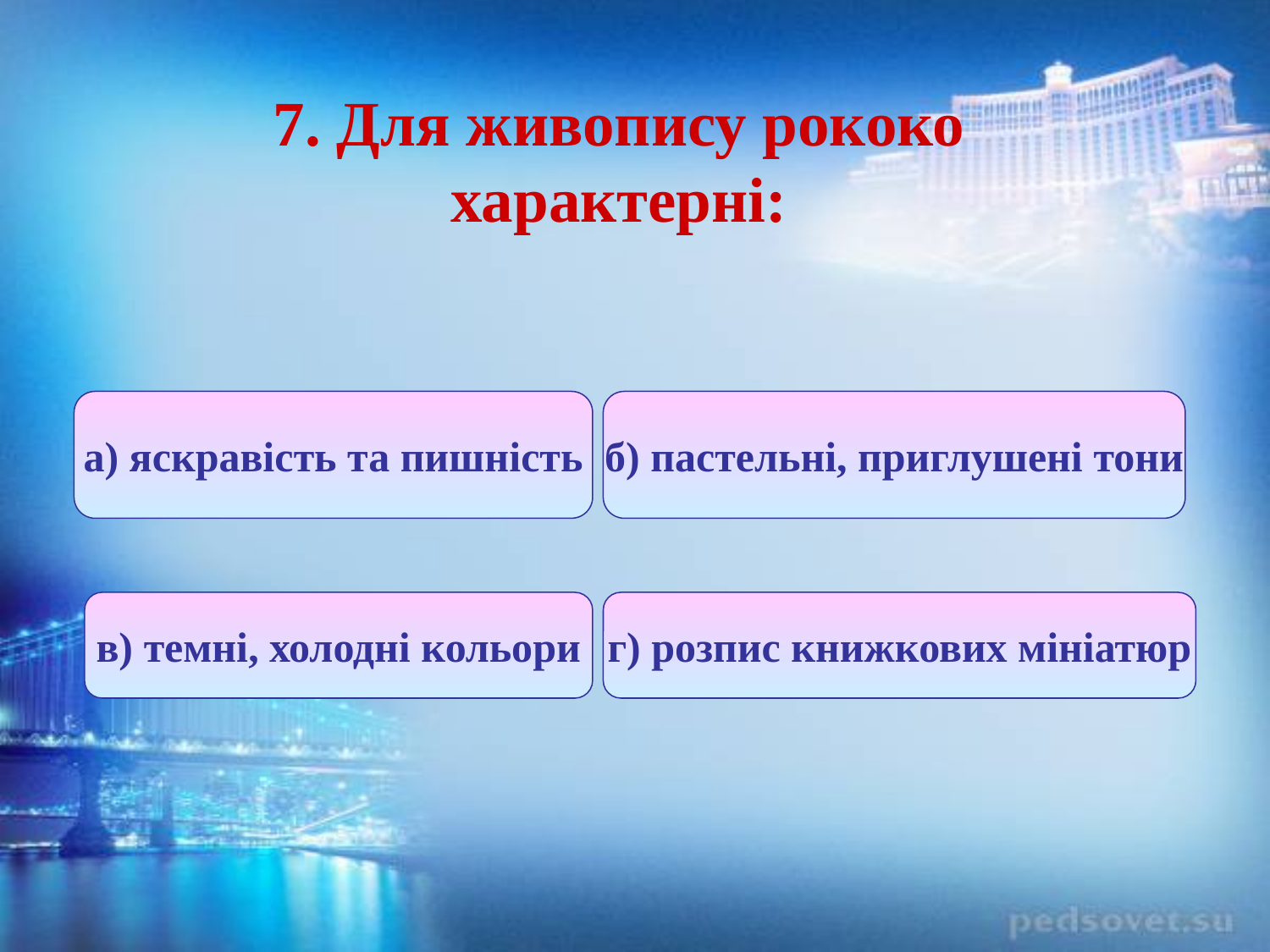

7. Для живопису рококо характерні:
а) яскравість та пишність
б) пастельні, приглушені тони
в) темні, холодні кольори
г) розпис книжкових мініатюр